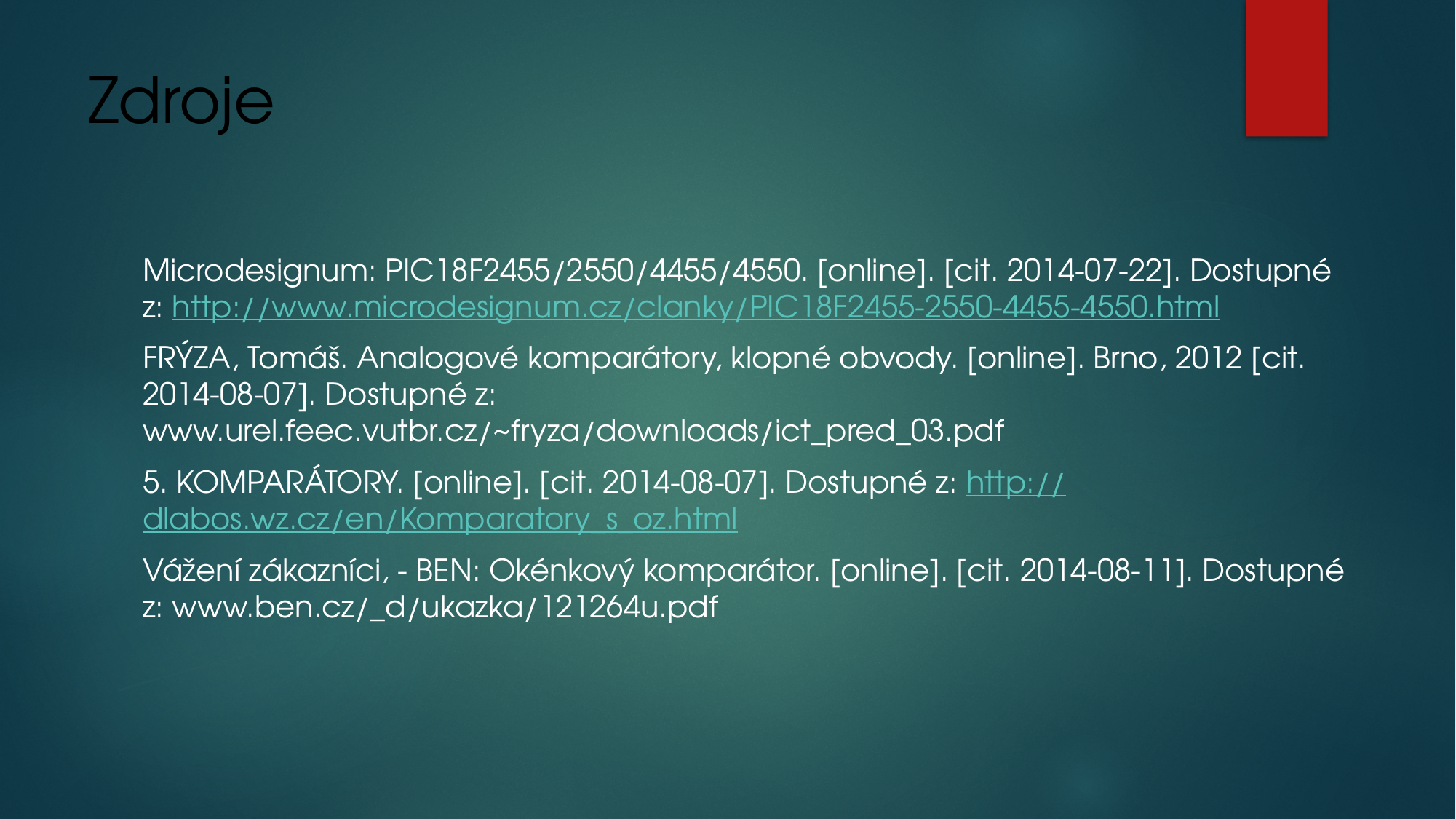

# Zdroje
Microdesignum: PIC18F2455/2550/4455/4550. [online]. [cit. 2014-07-22]. Dostupné z: http://www.microdesignum.cz/clanky/PIC18F2455-2550-4455-4550.html
FRÝZA, Tomáš. Analogové komparátory, klopné obvody. [online]. Brno, 2012 [cit. 2014-08-07]. Dostupné z: www.urel.feec.vutbr.cz/~fryza/downloads/ict_pred_03.pdf
5. KOMPARÁTORY. [online]. [cit. 2014-08-07]. Dostupné z: http://dlabos.wz.cz/en/Komparatory_s_oz.html
Vážení zákazníci, - BEN: Okénkový komparátor. [online]. [cit. 2014-08-11]. Dostupné z: www.ben.cz/_d/ukazka/121264u.pdf